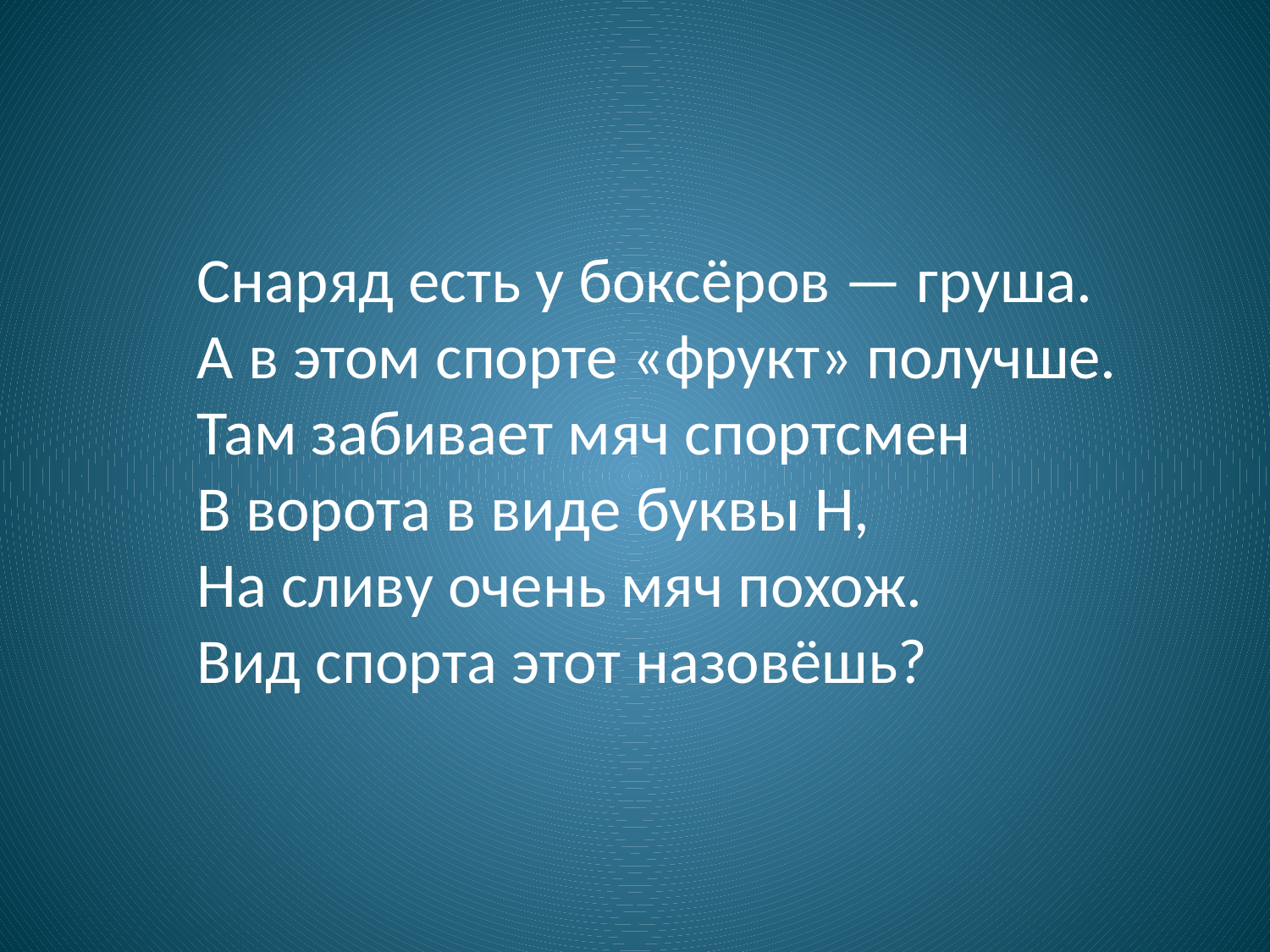

Снаряд есть у боксёров — груша.
А в этом спорте «фрукт» получше.
Там забивает мяч спортсмен
В ворота в виде буквы Н,
На сливу очень мяч похож.
Вид спорта этот назовёшь?